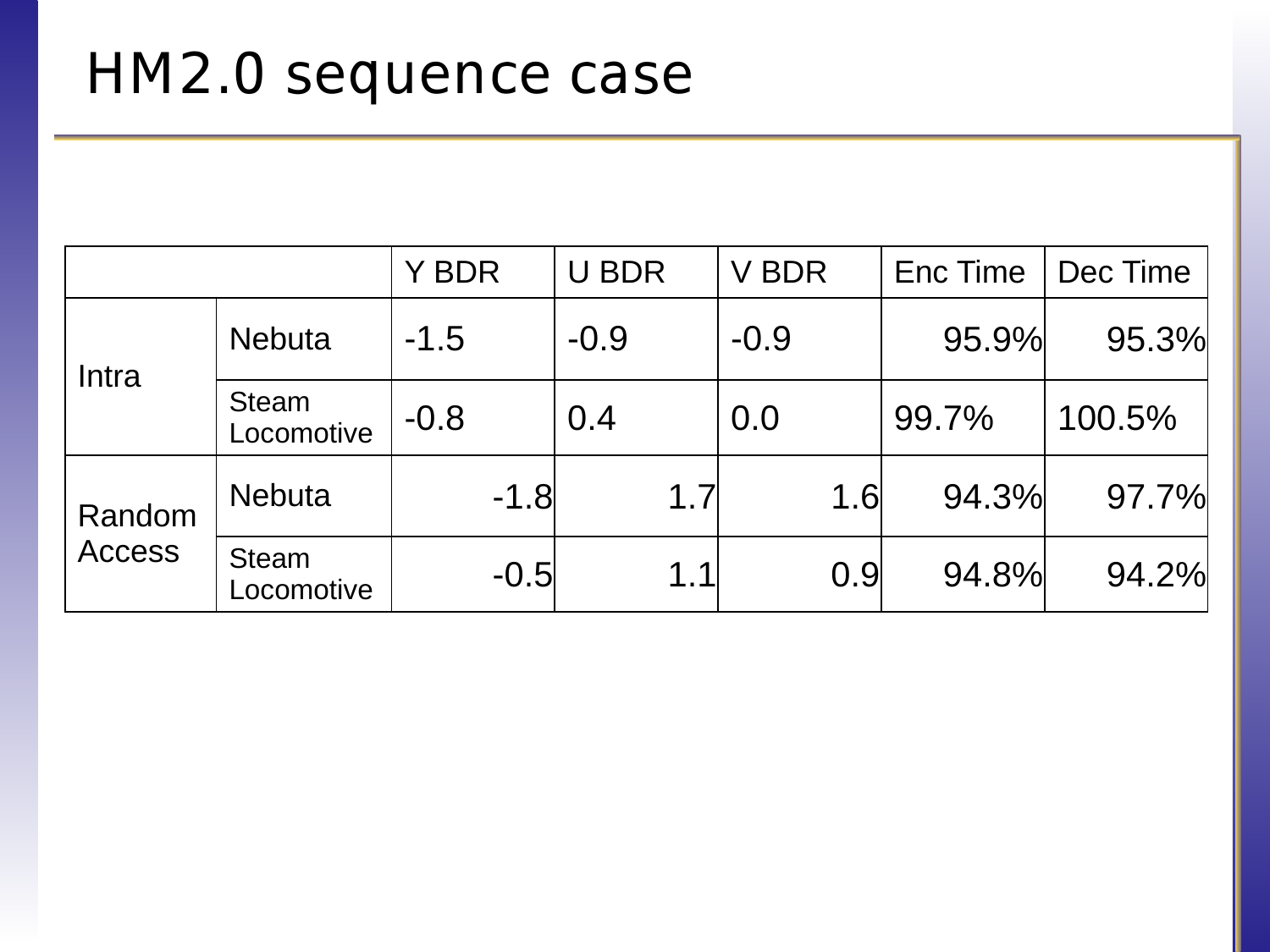

# HM2.0 sequence case
|  |  | Y BDR | U BDR | V BDR | Enc Time | Dec Time |
| --- | --- | --- | --- | --- | --- | --- |
| Intra | Nebuta | -1.5 | -0.9 | -0.9 | 95.9% | 95.3% |
|  | Steam Locomotive | -0.8 | 0.4 | 0.0 | 99.7% | 100.5% |
| Random Access | Nebuta | -1.8 | 1.7 | 1.6 | 94.3% | 97.7% |
|  | Steam Locomotive | -0.5 | 1.1 | 0.9 | 94.8% | 94.2% |